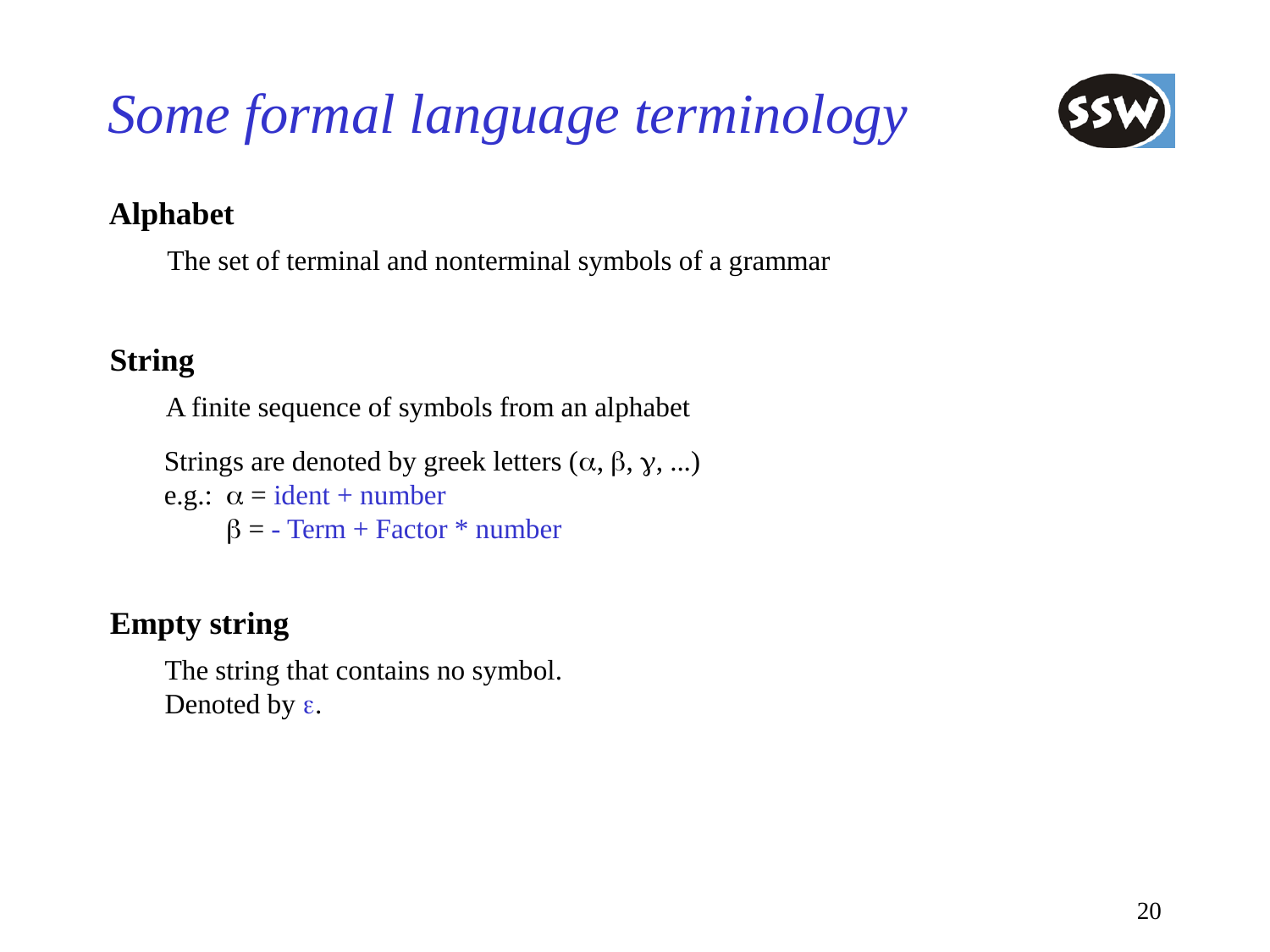

# Some formal language terminology
Alphabet
The set of terminal and nonterminal symbols of a grammar
String
A finite sequence of symbols from an alphabet
Strings are denoted by greek letters (α, β, γ, ...)
e.g.:	α = ident + number
	β = - Term + Factor * number
Empty string
The string that contains no symbol.
Denoted by ε.
20